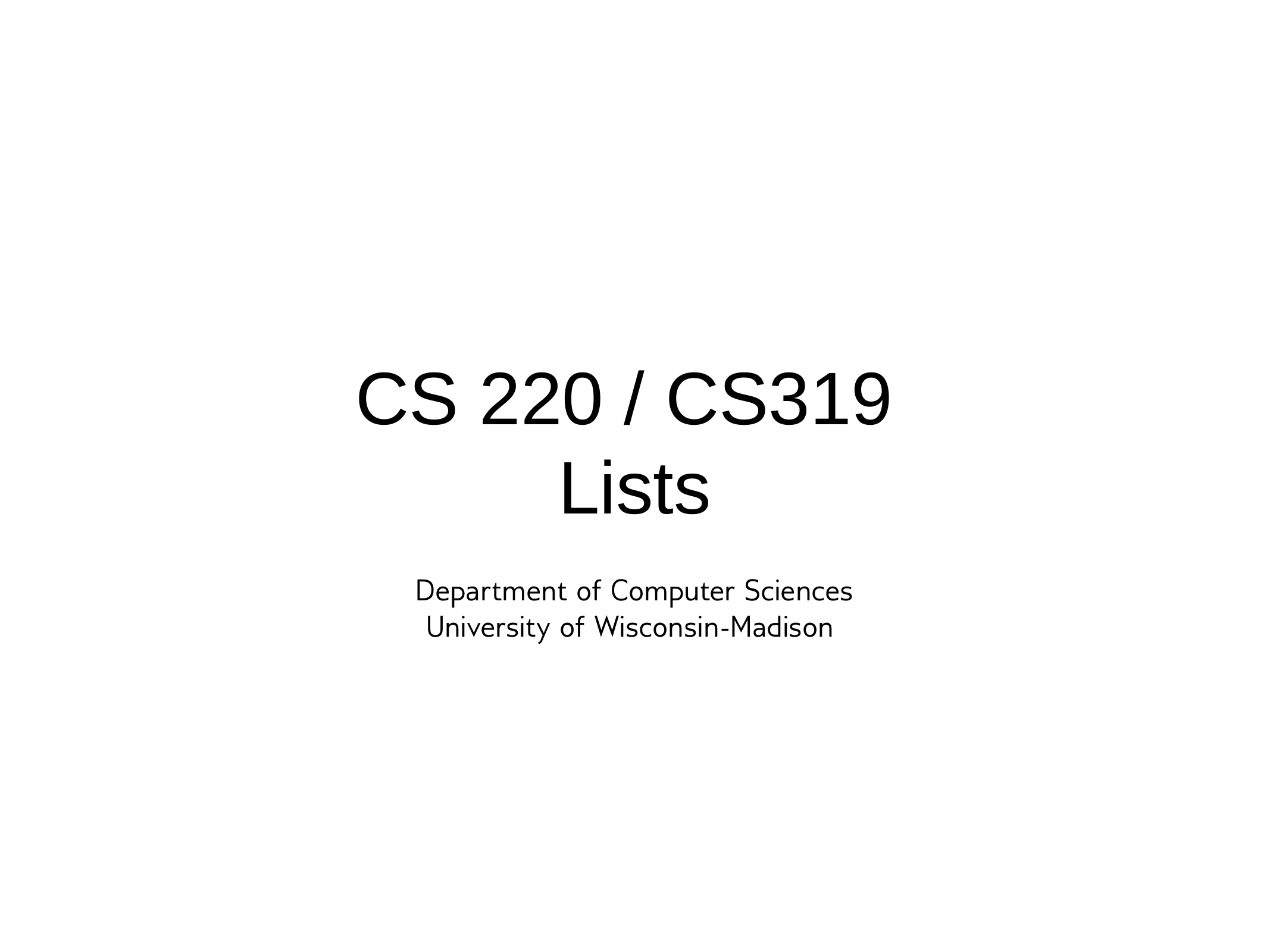

# CS 220 / CS319 Lists
Department of Computer Sciences
University of Wisconsin-Madison